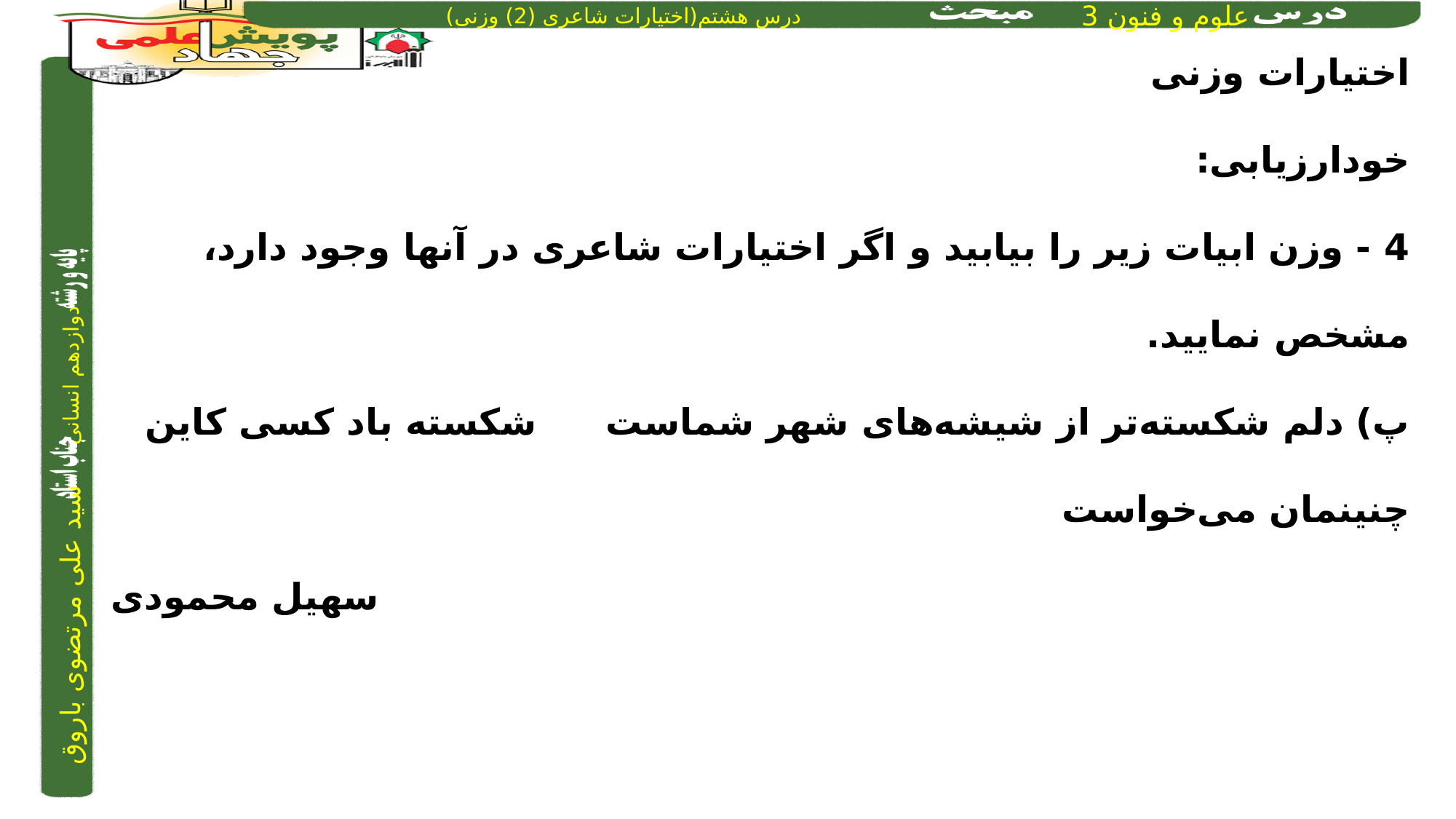

اختیارات وزنی
خودارزیابی:
4 - وزن ابیات زیر را بیابید و اگر اختیارات شاعری در آنها وجود دارد، مشخص نمایید.
پ) دلم شکسته‌تر از شیشه‌های شهر شماست		شکسته باد کسی کاین چنینمان می‌خواست
سهیل محمودی